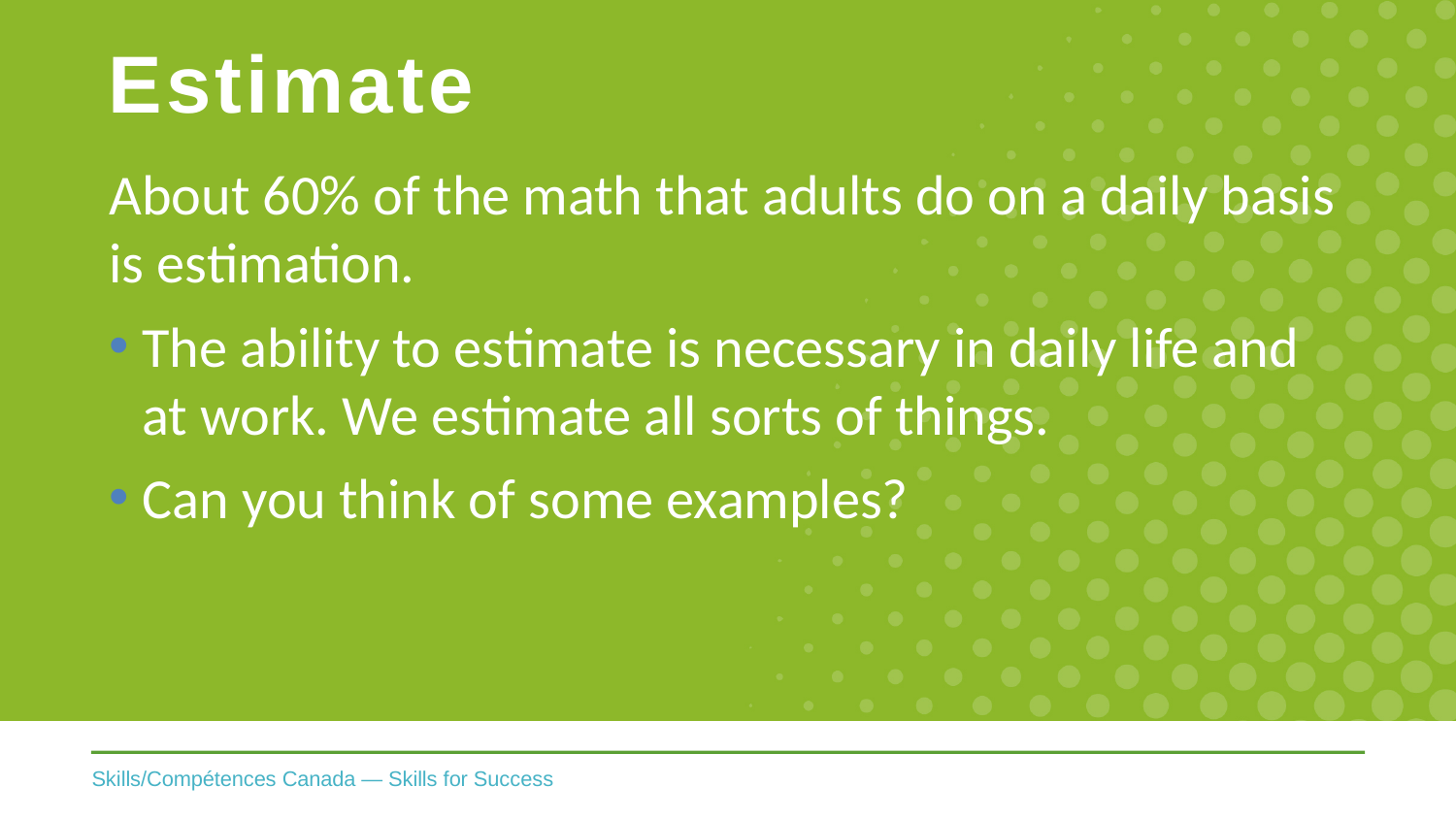

# Estimate
About 60% of the math that adults do on a daily basis is estimation.
The ability to estimate is necessary in daily life and at work. We estimate all sorts of things.
Can you think of some examples?